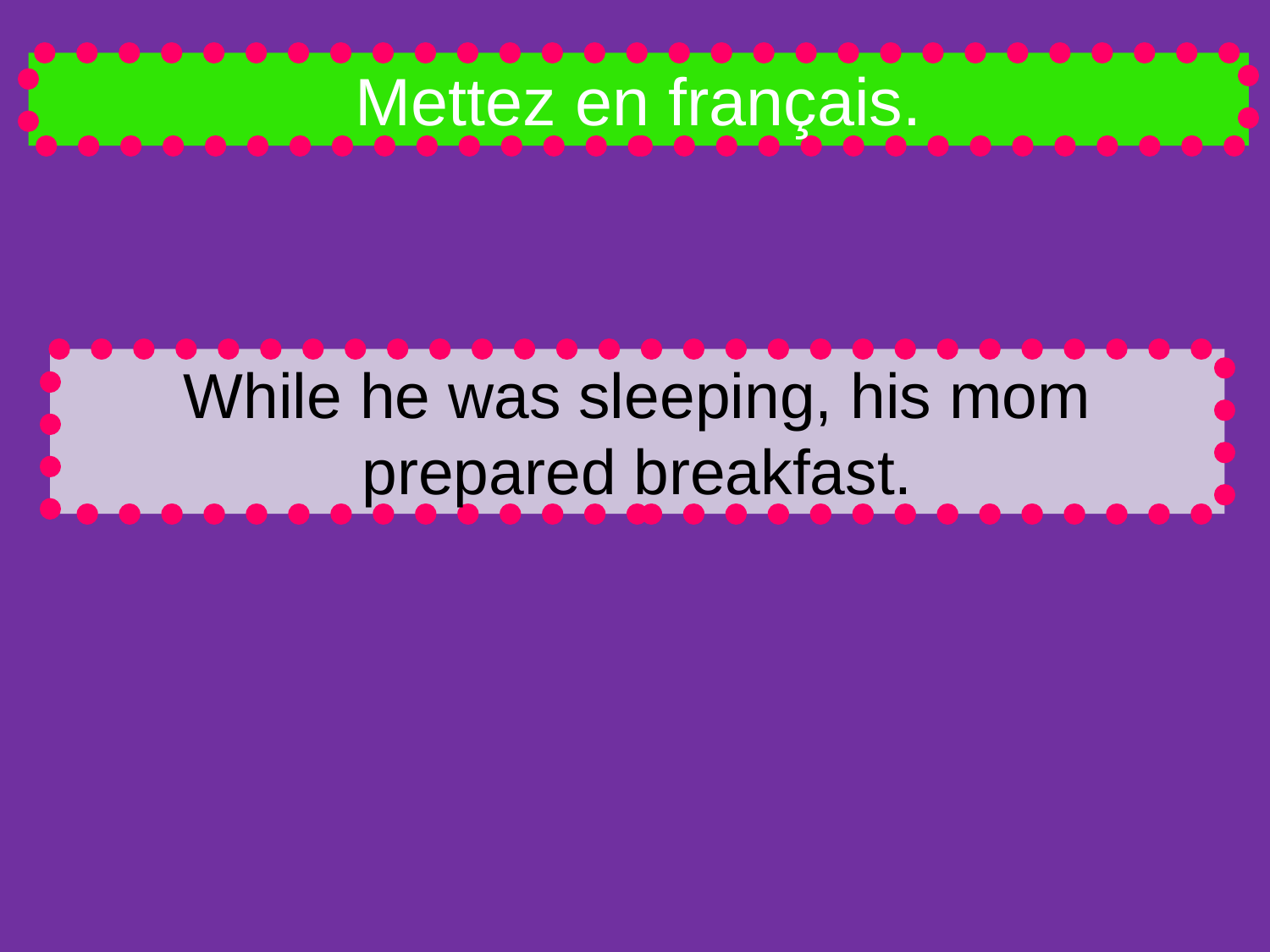

Mettez en français.
While he was sleeping, his mom prepared breakfast.